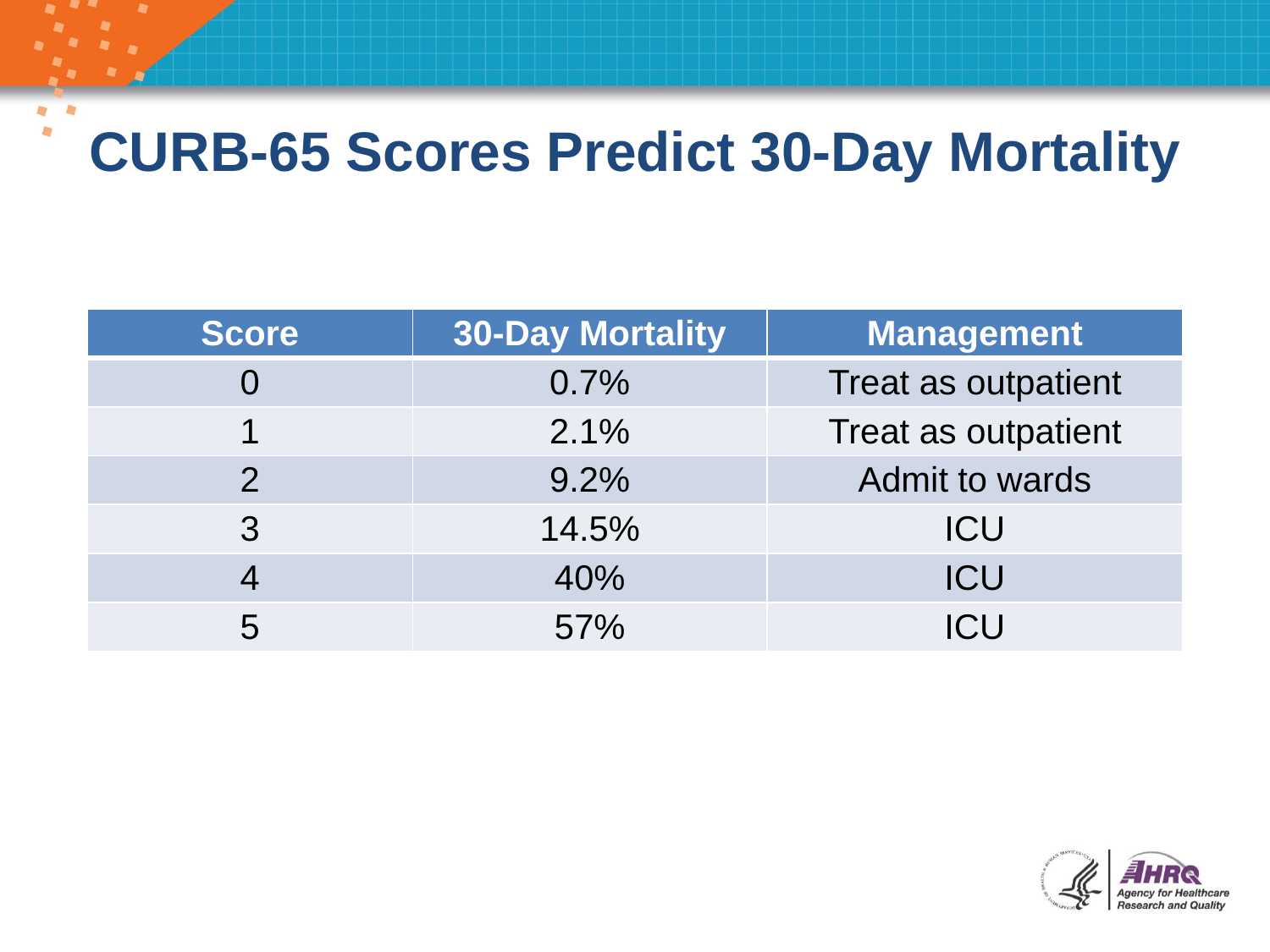

# CURB-65 Scores Predict 30-Day Mortality
| Score | 30-Day Mortality | Management |
| --- | --- | --- |
| 0 | 0.7% | Treat as outpatient |
| 1 | 2.1% | Treat as outpatient |
| 2 | 9.2% | Admit to wards |
| 3 | 14.5% | ICU |
| 4 | 40% | ICU |
| 5 | 57% | ICU |